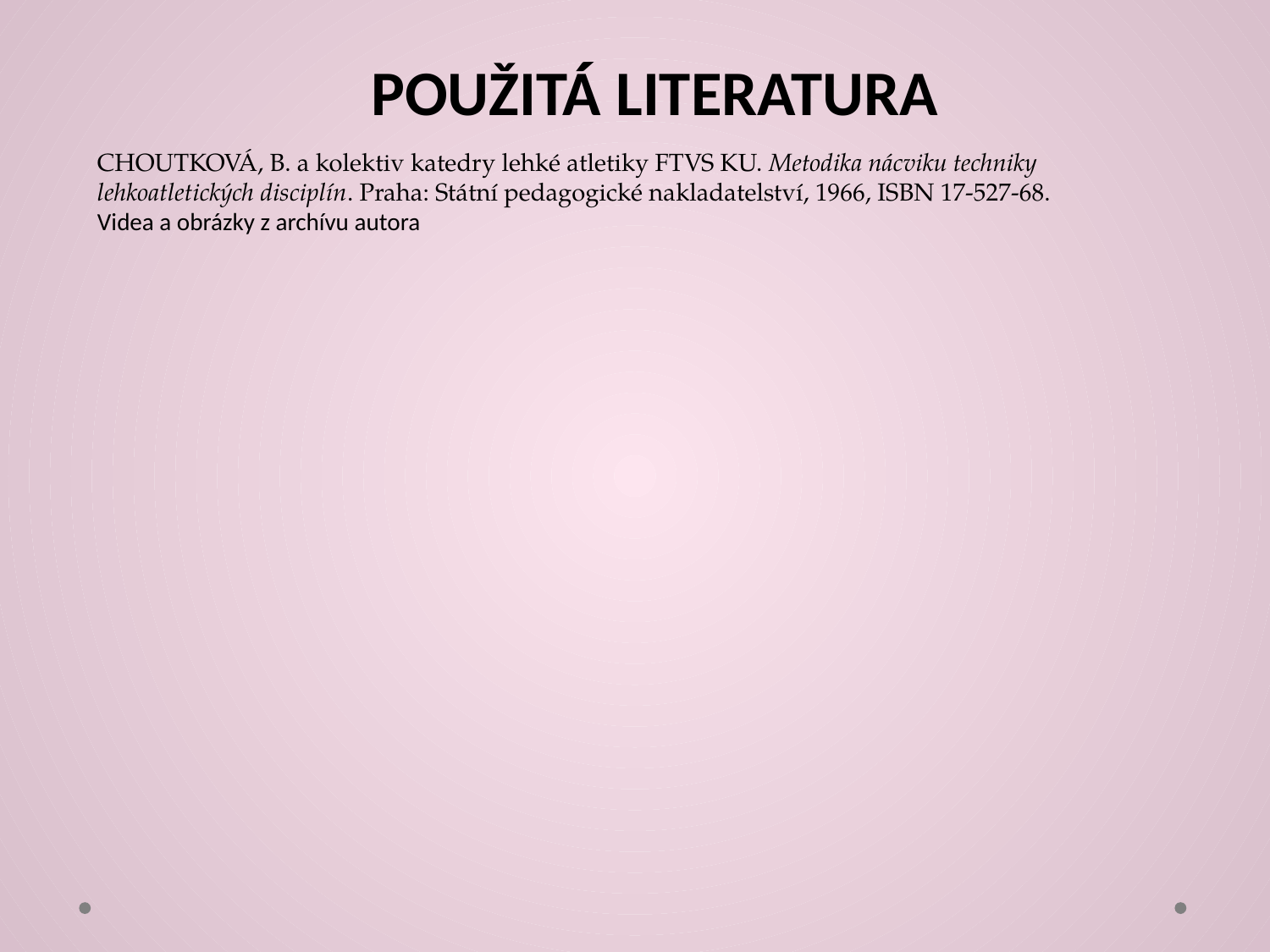

POUŽITÁ LITERATURA
CHOUTKOVÁ, B. a kolektiv katedry lehké atletiky FTVS KU. Metodika nácviku techniky lehkoatletických disciplín. Praha: Státní pedagogické nakladatelství, 1966, ISBN 17-527-68.
Videa a obrázky z archívu autora